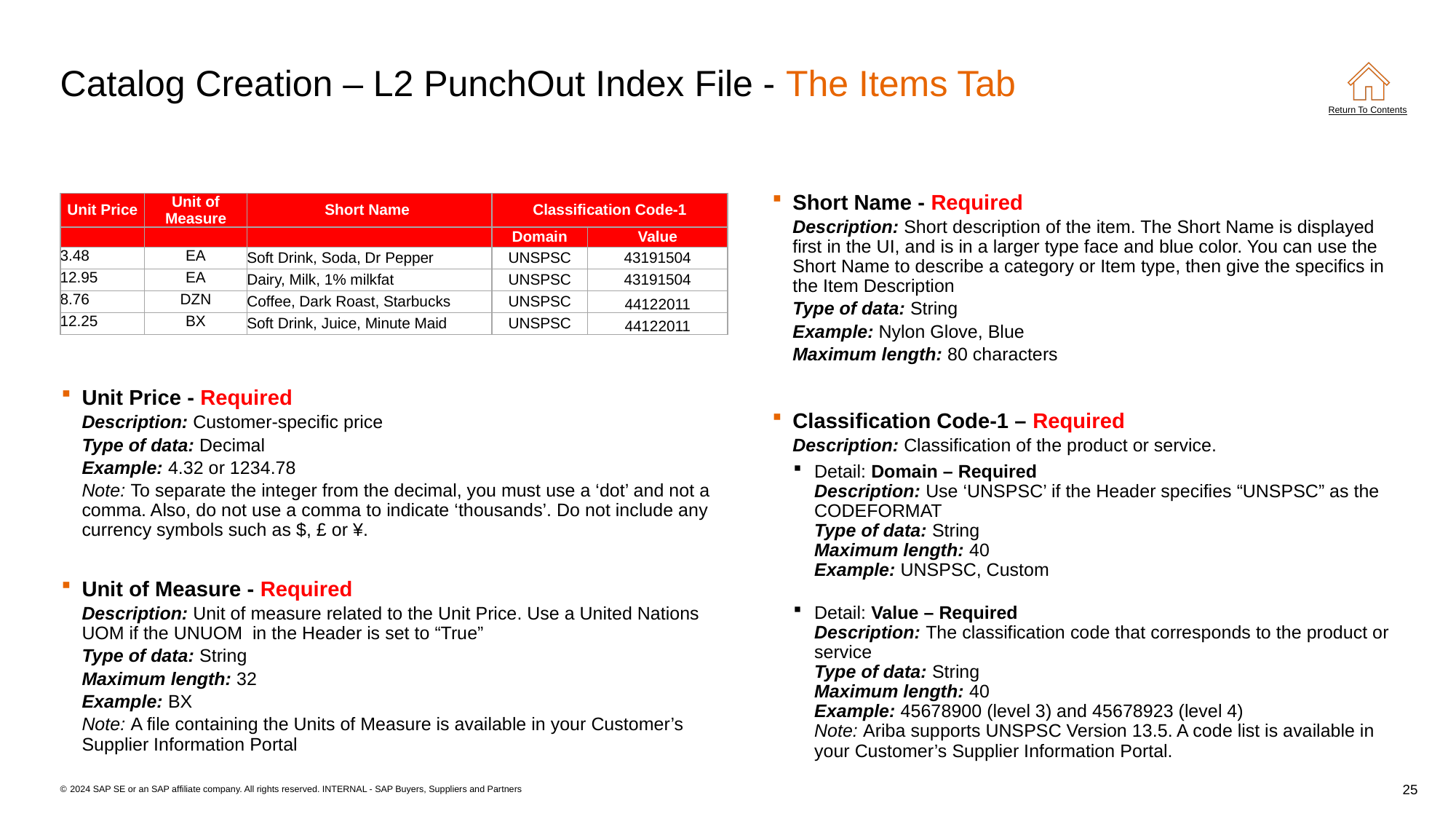

# Catalog Creation – L2 PunchOut Index File - The Items Tab
| Unit Price | Unit of Measure | Short Name | Classification Code-1 |  |
| --- | --- | --- | --- | --- |
|  |  |  | Domain | Value |
| 3.48 | EA | Soft Drink, Soda, Dr Pepper | UNSPSC | 43191504 |
| 12.95 | EA | Dairy, Milk, 1% milkfat | UNSPSC | 43191504 |
| 8.76 | DZN | Coffee, Dark Roast, Starbucks | UNSPSC | 44122011 |
| 12.25 | BX | Soft Drink, Juice, Minute Maid | UNSPSC | 44122011 |
Short Name - Required
Description: Short description of the item. The Short Name is displayed first in the UI, and is in a larger type face and blue color. You can use the Short Name to describe a category or Item type, then give the specifics in the Item Description
Type of data: String
Example: Nylon Glove, Blue
Maximum length: 80 characters

Classification Code-1 – Required
Description: Classification of the product or service.
Detail: Domain – Required
Description: Use ‘UNSPSC’ if the Header specifies “UNSPSC” as the CODEFORMAT
Type of data: String
Maximum length: 40
Example: UNSPSC, Custom
Detail: Value – Required
Description: The classification code that corresponds to the product or service
Type of data: String
Maximum length: 40
Example: 45678900 (level 3) and 45678923 (level 4)
Note: Ariba supports UNSPSC Version 13.5. A code list is available in your Customer’s Supplier Information Portal.

Unit Price - Required
Description: Customer-specific price
Type of data: Decimal
Example: 4.32 or 1234.78
Note: To separate the integer from the decimal, you must use a ‘dot’ and not a comma. Also, do not use a comma to indicate ‘thousands’. Do not include any currency symbols such as $, £ or ¥.

Unit of Measure - Required
Description: Unit of measure related to the Unit Price. Use a United Nations UOM if the UNUOM  in the Header is set to “True”
Type of data: String
Maximum length: 32
Example: BX
Note: A file containing the Units of Measure is available in your Customer’s Supplier Information Portal